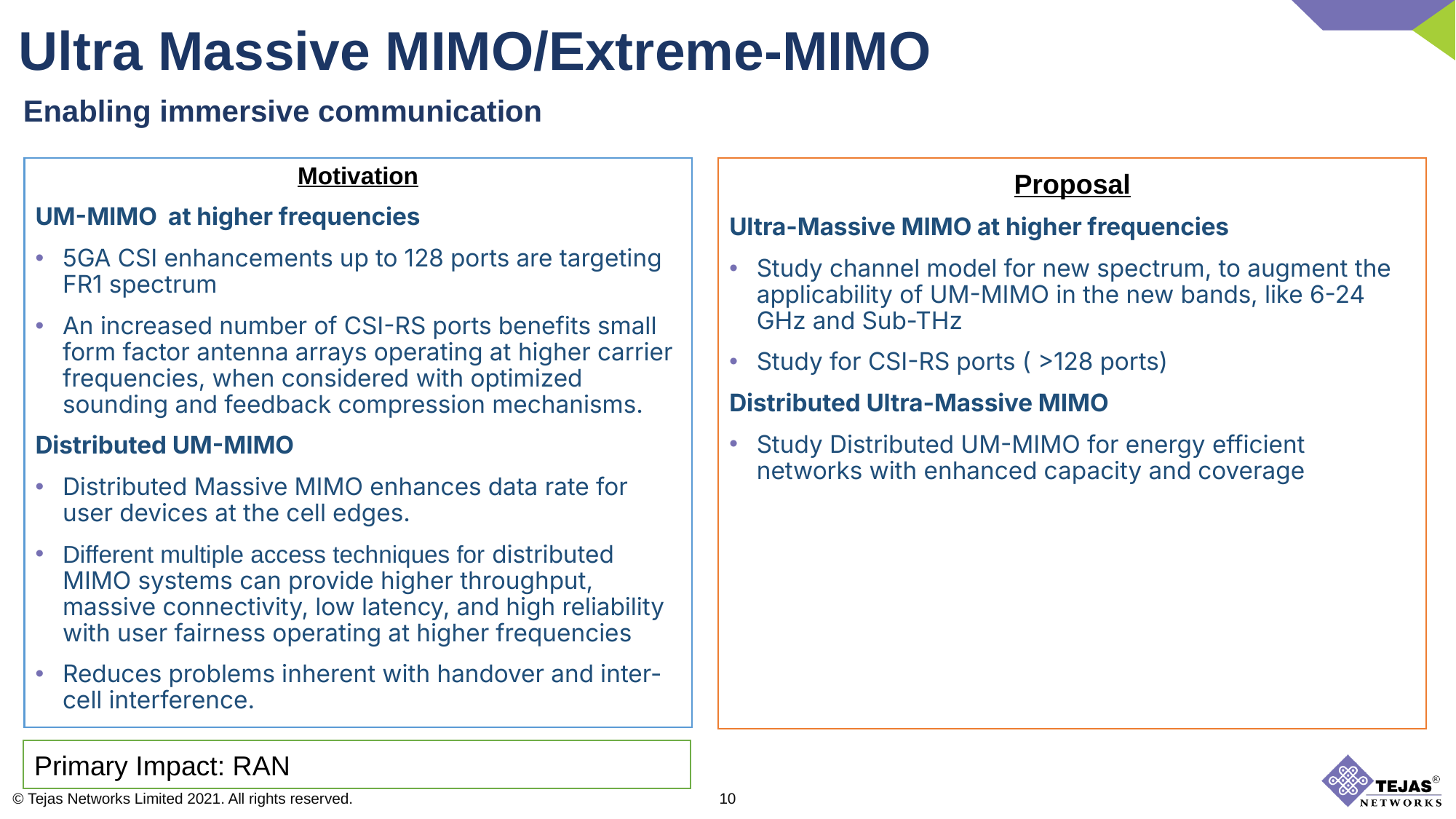

Ultra Massive MIMO/Extreme-MIMO
Enabling immersive communication

Motivation
UM-MIMO  at higher frequencies
5GA CSI enhancements up to 128 ports are targeting FR1 spectrum
An increased number of CSI-RS ports benefits small form factor antenna arrays operating at higher carrier frequencies, when considered with optimized sounding and feedback compression mechanisms.
Distributed UM-MIMO
Distributed Massive MIMO enhances data rate for user devices at the cell edges.
Different multiple access techniques for distributed MIMO systems can provide higher throughput, massive connectivity, low latency, and high reliability with user fairness operating at higher frequencies
Reduces problems inherent with handover and inter-cell interference.

Proposal
Ultra-Massive MIMO at higher frequencies
Study channel model for new spectrum, to augment the applicability of UM-MIMO in the new bands, like 6-24 GHz and Sub-THz
Study for CSI-RS ports ( >128 ports)
Distributed Ultra-Massive MIMO
Study Distributed UM-MIMO for energy efficient networks with enhanced capacity and coverage

Primary Impact: RAN